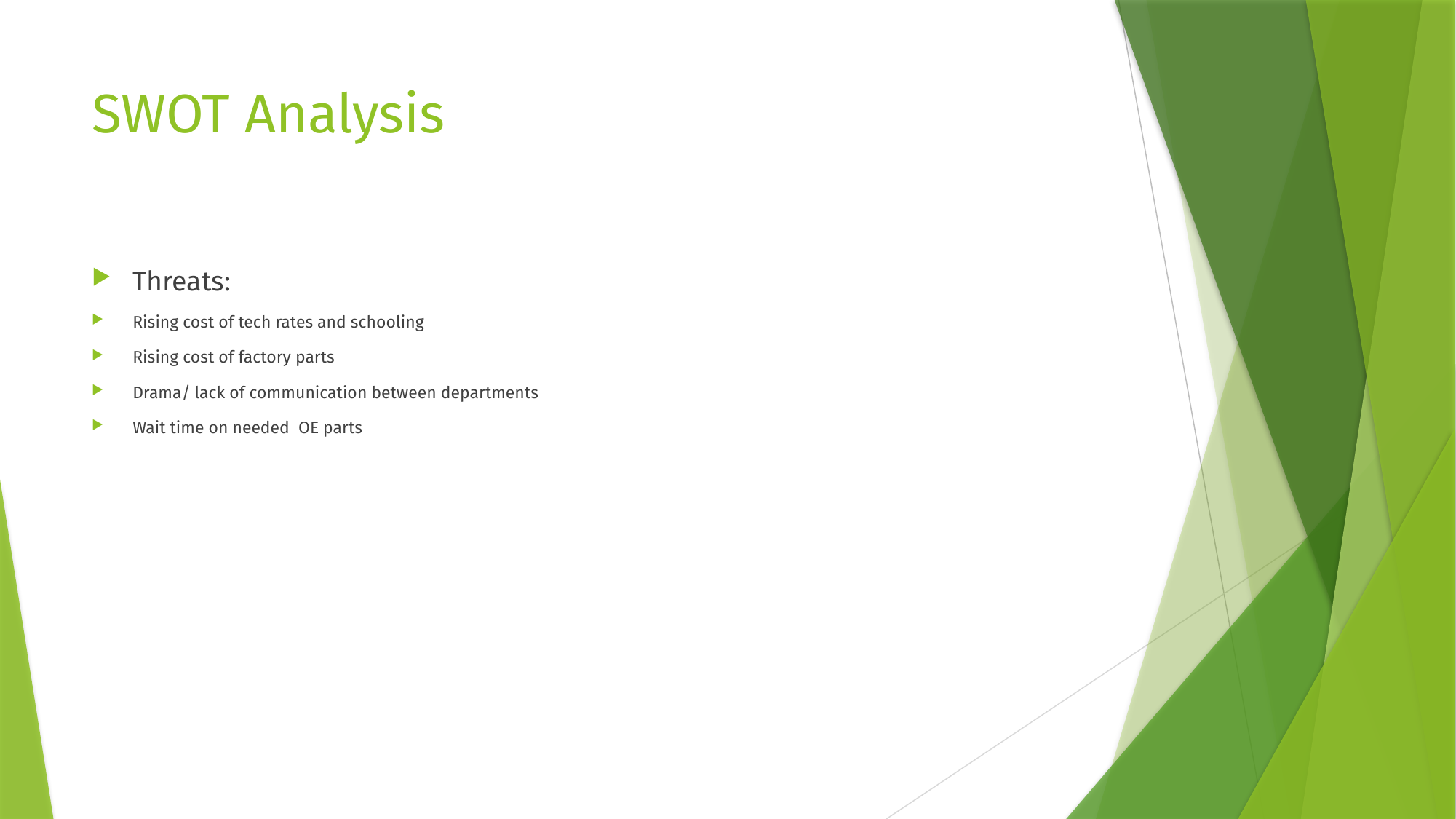

# SWOT Analysis
Threats:
Rising cost of tech rates and schooling
Rising cost of factory parts
Drama/ lack of communication between departments
Wait time on needed  OE parts